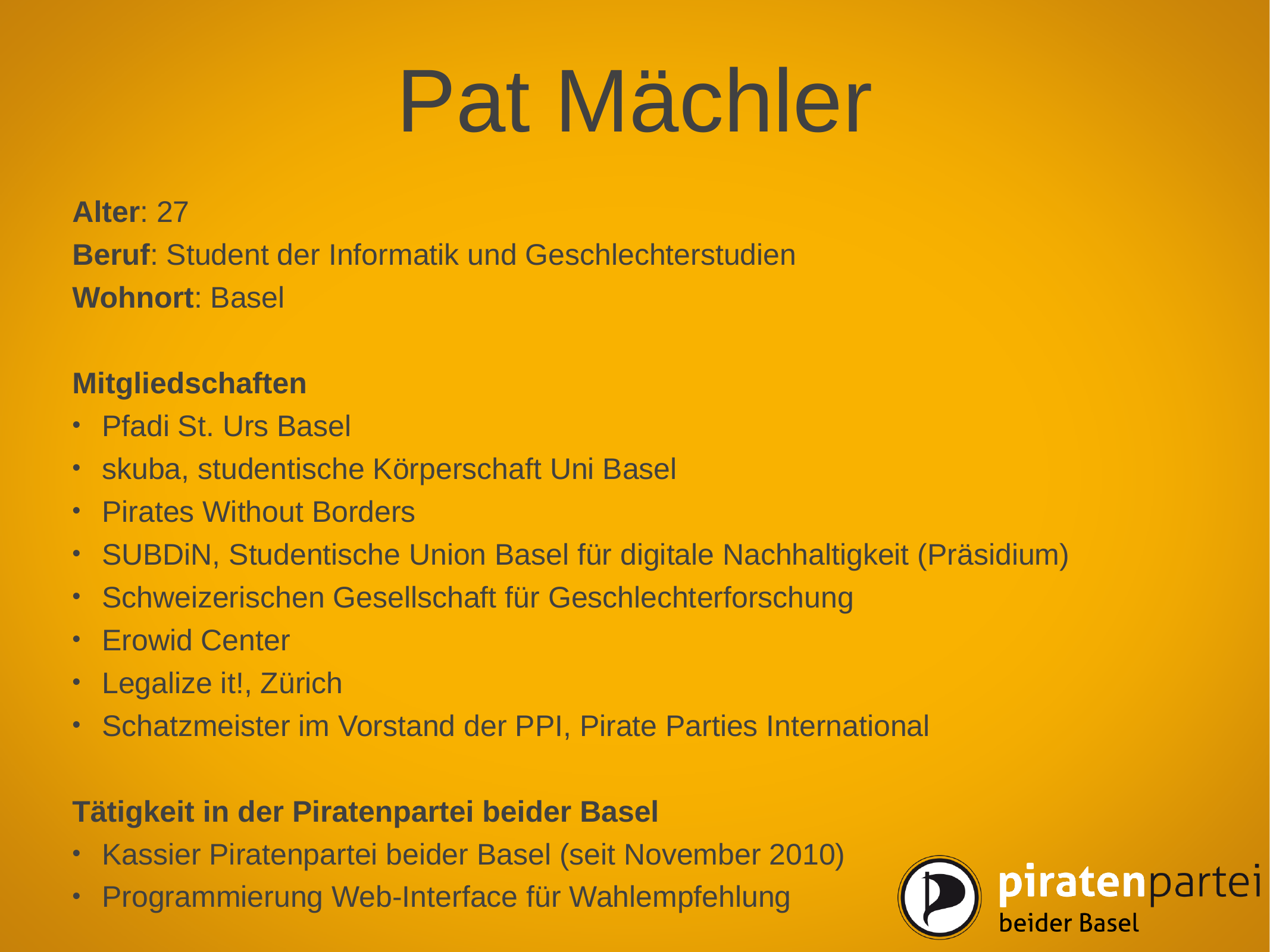

# Pat Mächler
Alter: 27
Beruf: Student der Informatik und Geschlechterstudien
Wohnort: Basel

Mitgliedschaften
Pfadi St. Urs Basel
skuba, studentische Körperschaft Uni Basel
Pirates Without Borders
SUBDiN, Studentische Union Basel für digitale Nachhaltigkeit (Präsidium)
Schweizerischen Gesellschaft für Geschlechterforschung
Erowid Center
Legalize it!, Zürich
Schatzmeister im Vorstand der PPI, Pirate Parties International

Tätigkeit in der Piratenpartei beider Basel
Kassier Piratenpartei beider Basel (seit November 2010)
Programmierung Web-Interface für Wahlempfehlung